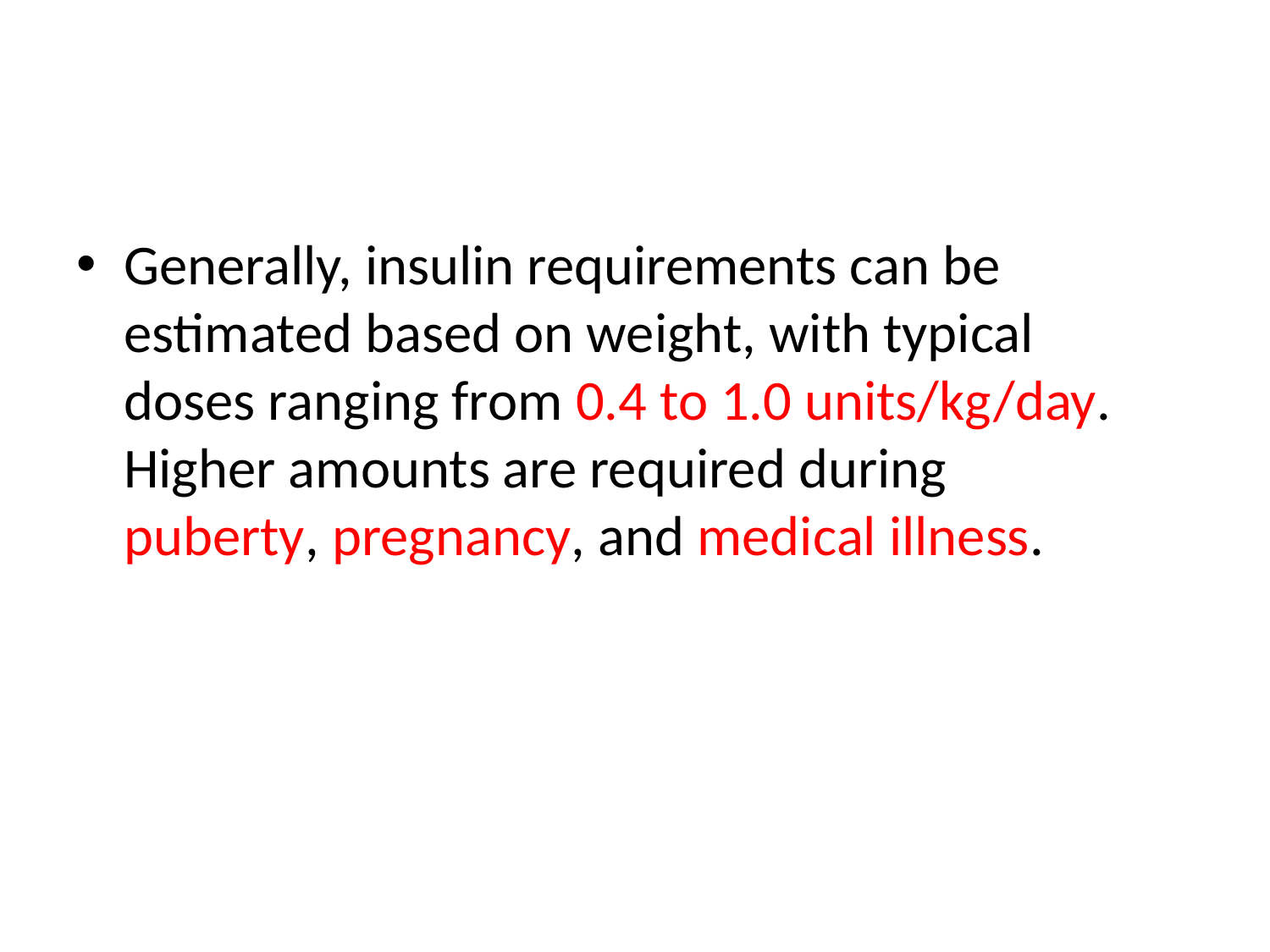

#
Generally, insulin requirements can be estimated based on weight, with typical
doses ranging from 0.4 to 1.0 units/kg/day. Higher amounts are required during
puberty, pregnancy, and medical illness.